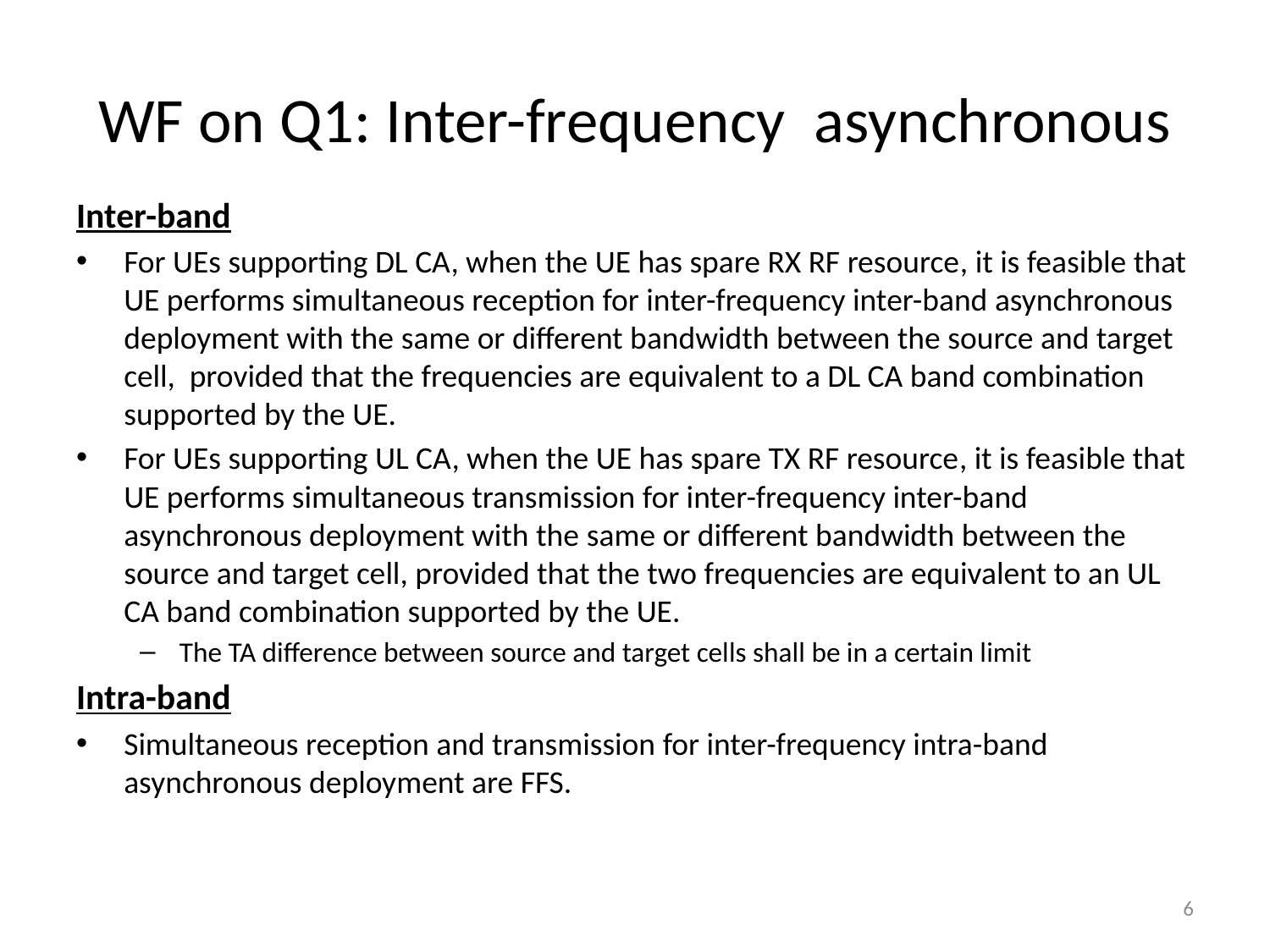

# WF on Q1: Inter-frequency  asynchronous
Inter-band
For UEs supporting DL CA, when the UE has spare RX RF resource, it is feasible that UE performs simultaneous reception for inter-frequency inter-band asynchronous deployment with the same or different bandwidth between the source and target cell,  provided that the frequencies are equivalent to a DL CA band combination supported by the UE.
For UEs supporting UL CA, when the UE has spare TX RF resource, it is feasible that UE performs simultaneous transmission for inter-frequency inter-band asynchronous deployment with the same or different bandwidth between the source and target cell, provided that the two frequencies are equivalent to an UL CA band combination supported by the UE.
The TA difference between source and target cells shall be in a certain limit
Intra-band
Simultaneous reception and transmission for inter-frequency intra-band asynchronous deployment are FFS.

6